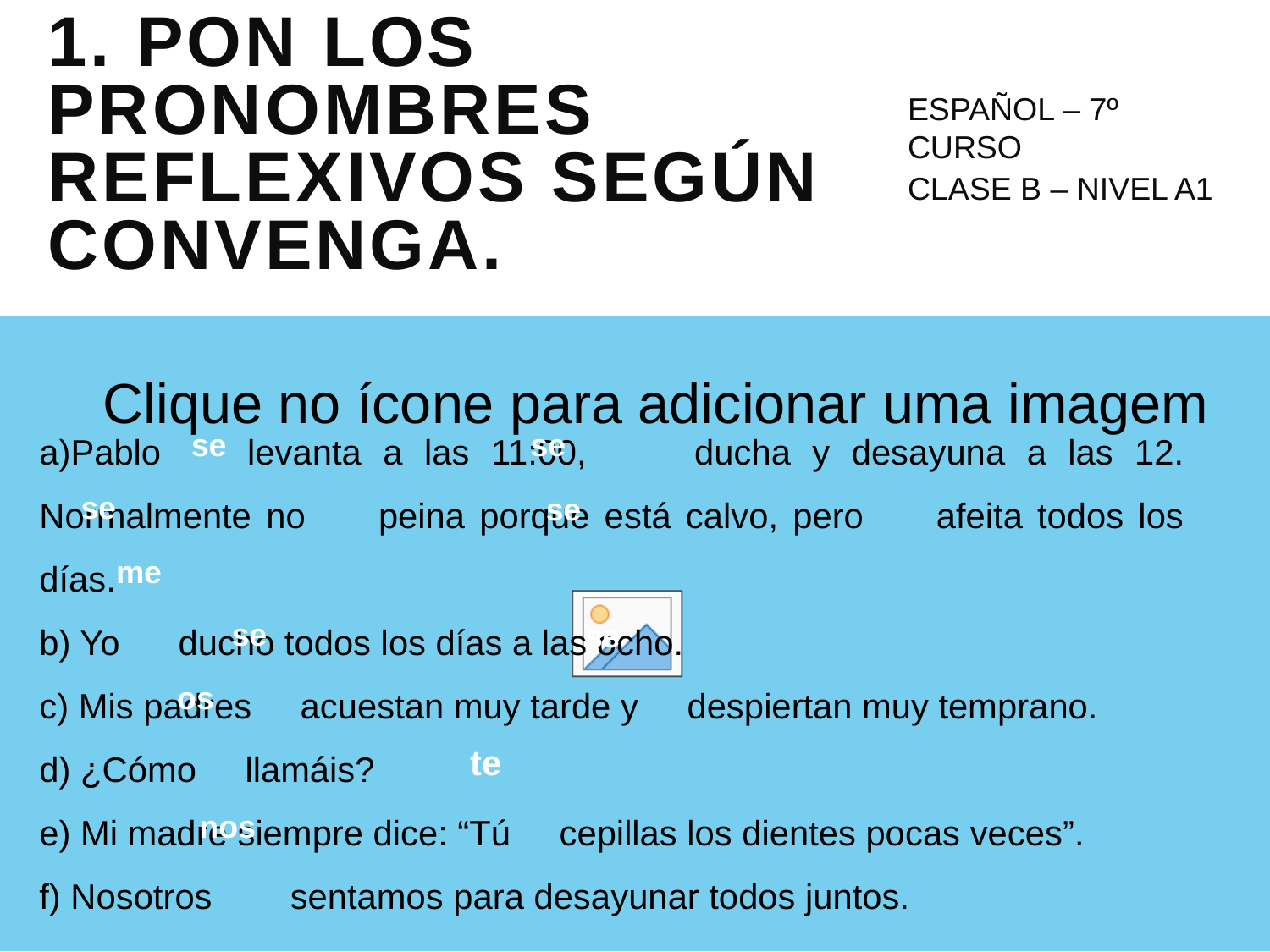

# 1. Pon los pronombres reflexivos según convenga.
ESPAÑOL – 7º CURSO
CLASE B – NIVEL A1

Pablo    levanta a las 11:00,     ducha y desayuna a las 12. Normalmente no     peina porque está calvo, pero     afeita todos los días.
b) Yo      ducho todos los días a las ocho.
c) Mis padres     acuestan muy tarde y     despiertan muy temprano.
d) ¿Cómo     llamáis?
e) Mi madre siempre dice: “Tú     cepillas los dientes pocas veces”.
f) Nosotros        sentamos para desayunar todos juntos.

se

se

se

se

me

se

se

 os

 te
nos